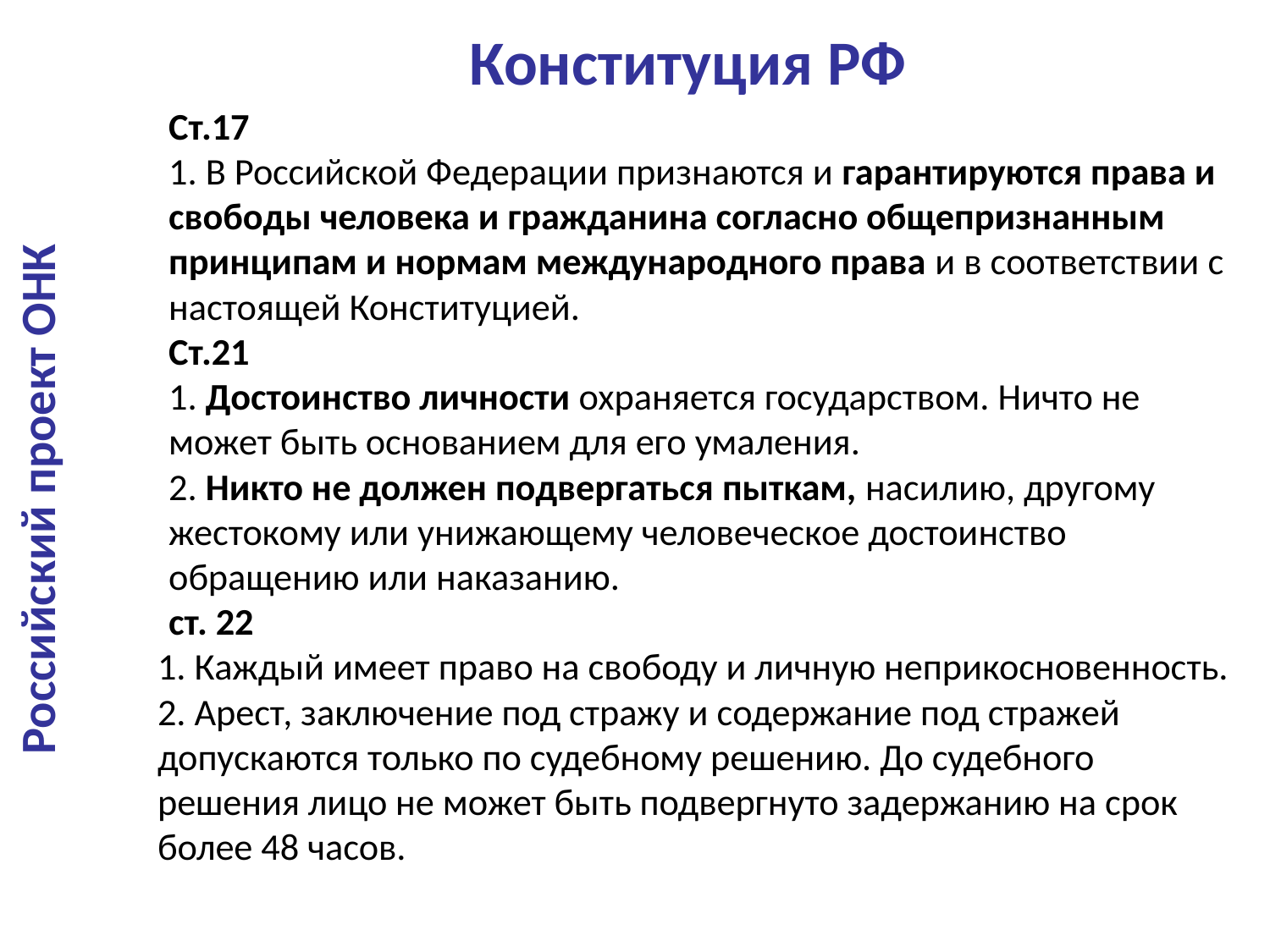

# Конституция РФ
Ст.17
1. В Российской Федерации признаются и гарантируются права и свободы человека и гражданина согласно общепризнанным принципам и нормам международного права и в соответствии с настоящей Конституцией.
Ст.21
1. Достоинство личности охраняется государством. Ничто не может быть основанием для его умаления.
2. Никто не должен подвергаться пыткам, насилию, другому жестокому или унижающему человеческое достоинство обращению или наказанию.
ст. 22
1. Каждый имеет право на свободу и личную неприкосновенность.
2. Арест, заключение под стражу и содержание под стражей допускаются только по судебному решению. До судебного решения лицо не может быть подвергнуто задержанию на срок более 48 часов.
Российский проект ОНК